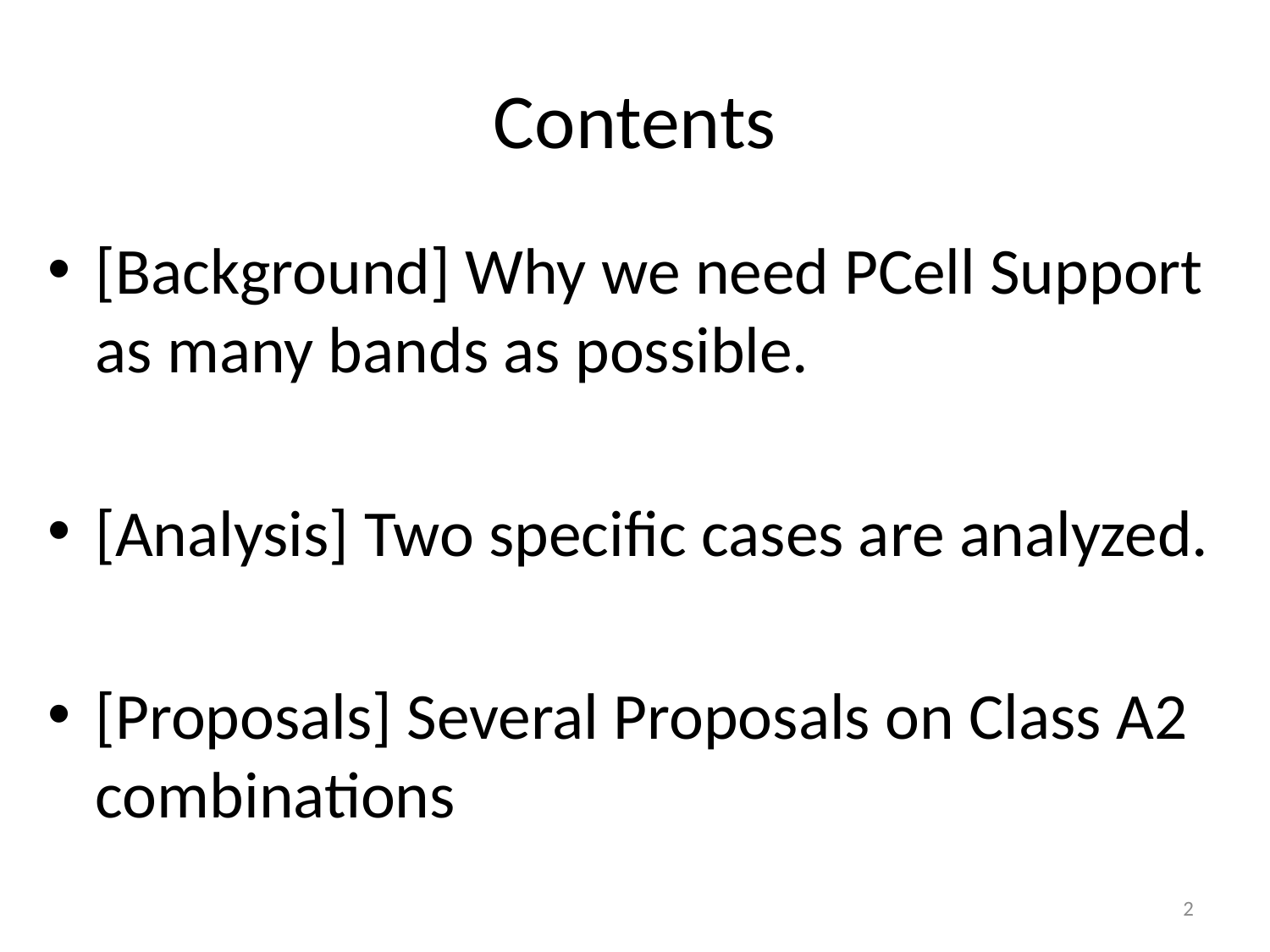

# Contents
[Background] Why we need PCell Support as many bands as possible.

[Analysis] Two specific cases are analyzed.

[Proposals] Several Proposals on Class A2 combinations
2